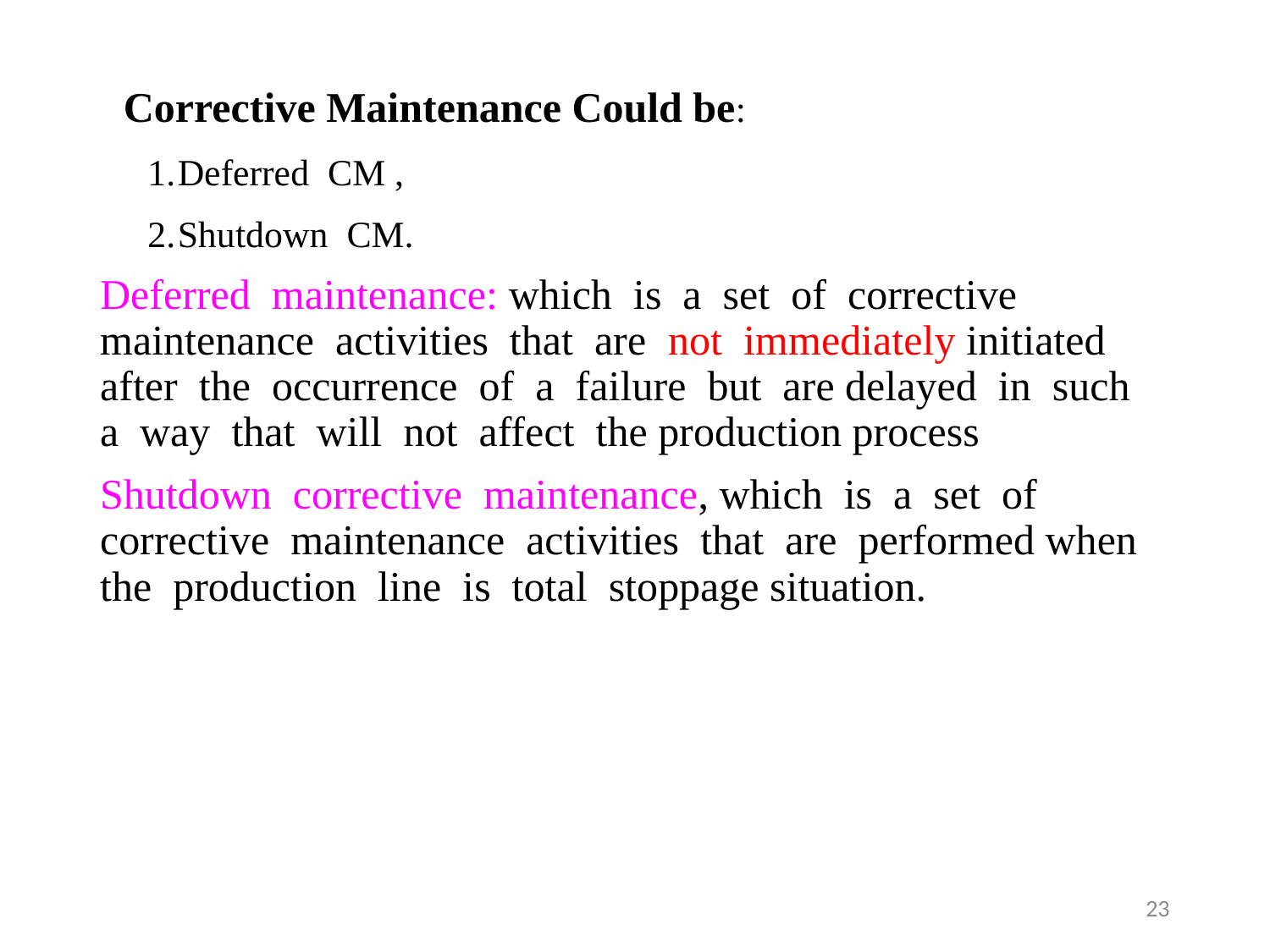

Corrective Maintenance Could be:
Deferred  CM ,
Shutdown  CM.
Deferred  maintenance: which  is  a  set  of  corrective maintenance  activities  that  are  not  immediately initiated  after  the  occurrence  of  a  failure  but  are delayed  in  such  a  way  that  will  not  affect  the production process
Shutdown  corrective  maintenance, which  is  a  set  of corrective  maintenance  activities  that  are  performed when  the  production  line  is  total  stoppage situation.
23